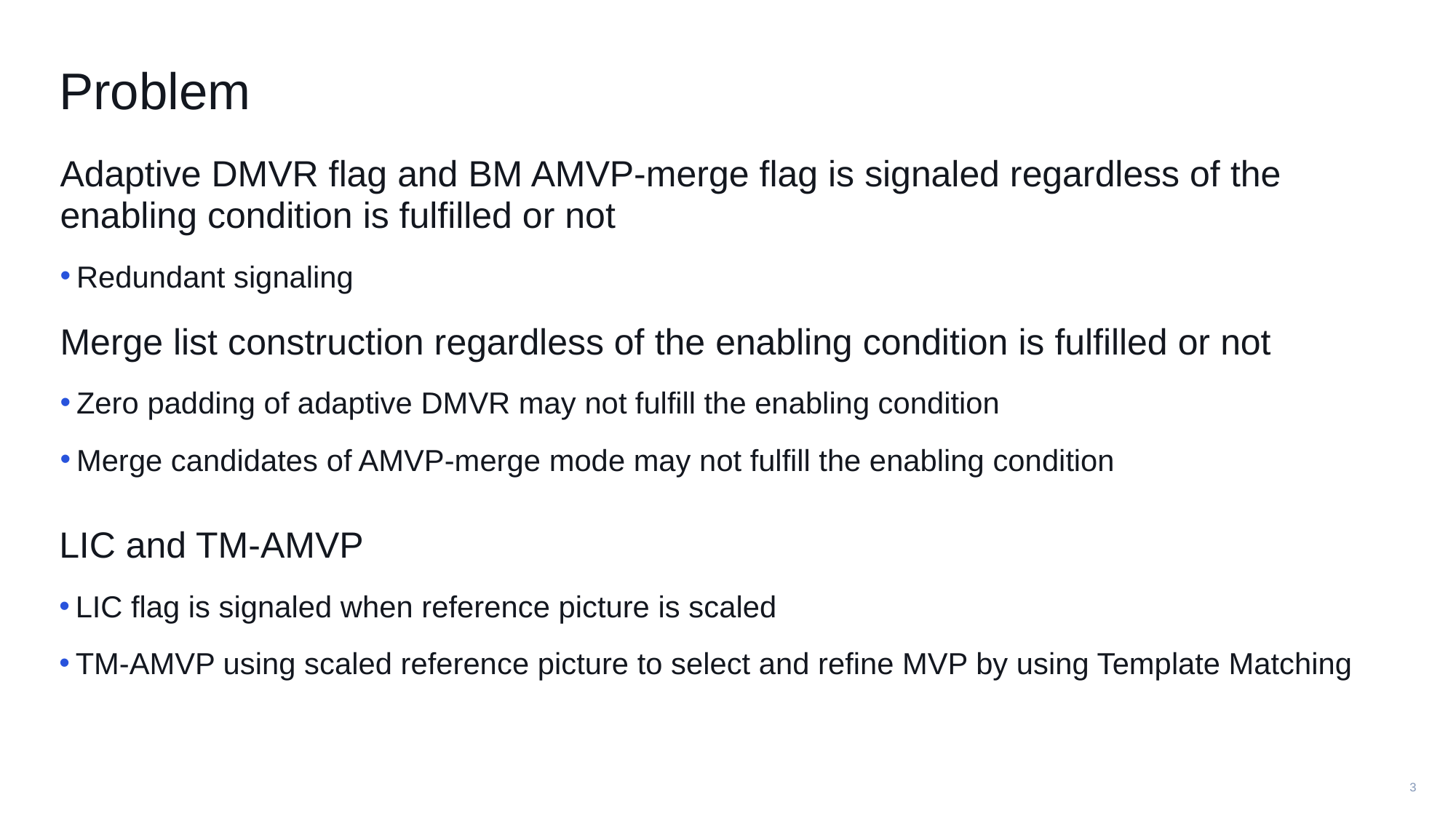

# Problem
Adaptive DMVR flag and BM AMVP-merge flag is signaled regardless of the enabling condition is fulfilled or not
Redundant signaling
Merge list construction regardless of the enabling condition is fulfilled or not
Zero padding of adaptive DMVR may not fulfill the enabling condition
Merge candidates of AMVP-merge mode may not fulfill the enabling condition
LIC and TM-AMVP
LIC flag is signaled when reference picture is scaled
TM-AMVP using scaled reference picture to select and refine MVP by using Template Matching